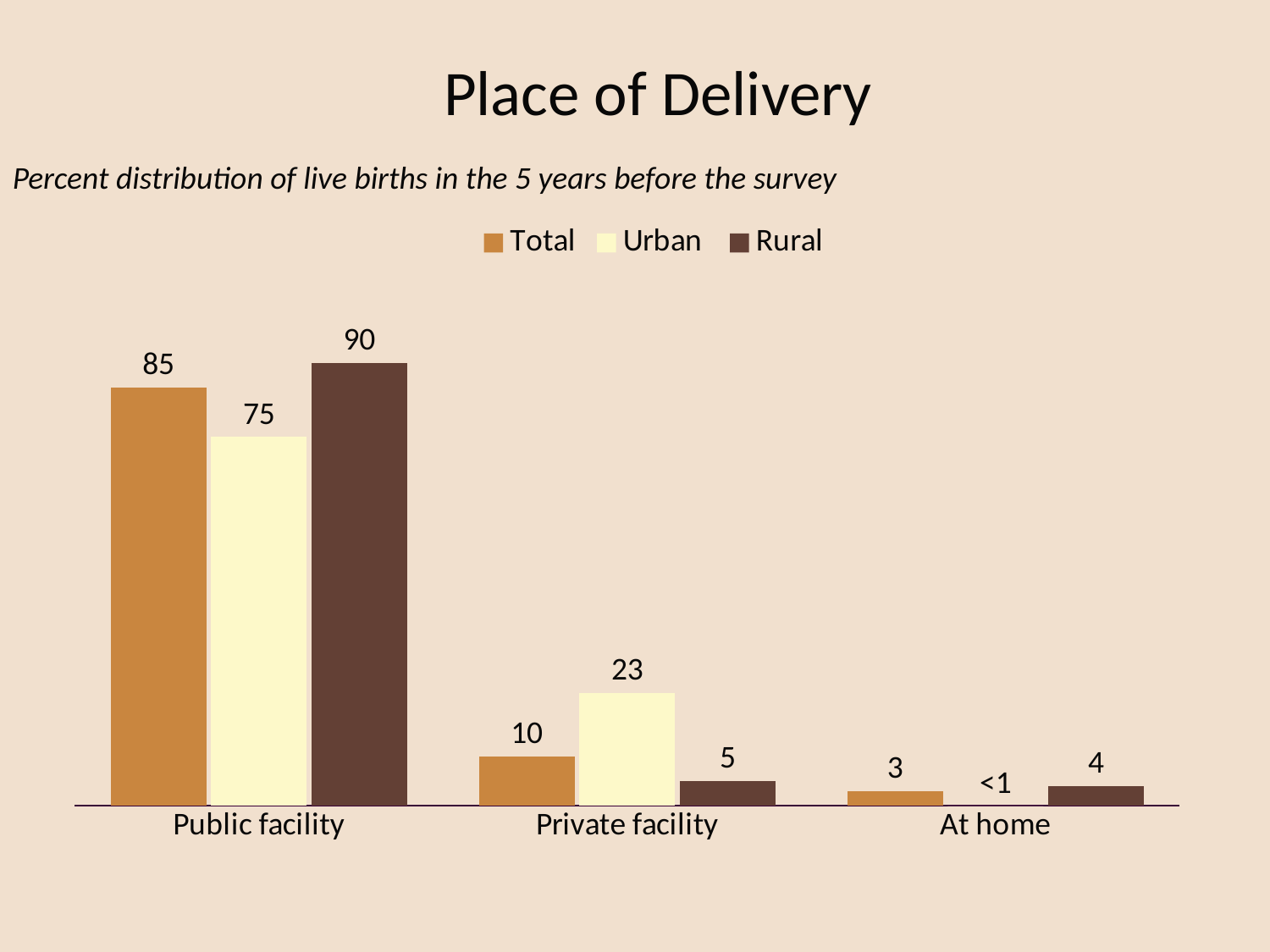

# Place of Delivery
Percent distribution of live births in the 5 years before the survey

### Chart

| Category | Total | Urban  | Rural |
|---|---|---|---|
| Public facility | 85.0 | 75.0 | 90.0 |
| Private facility | 10.0 | 23.0 | 5.0 |
| At home | 3.0 | 0.0 | 4.0 |